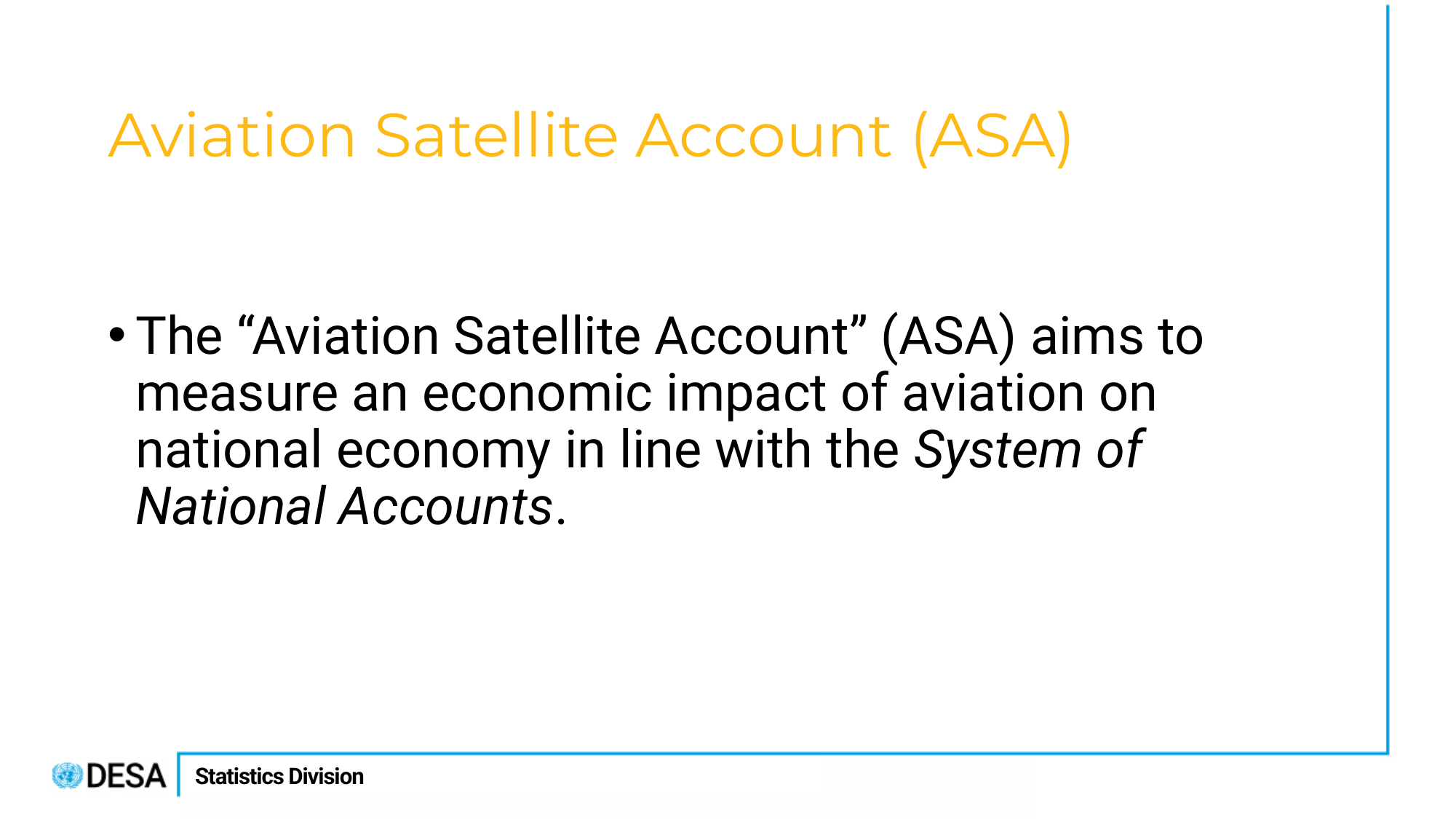

# Aviation Satellite Account (ASA)
The “Aviation Satellite Account” (ASA) aims to measure an economic impact of aviation on national economy in line with the System of National Accounts.

2022-04-07
9